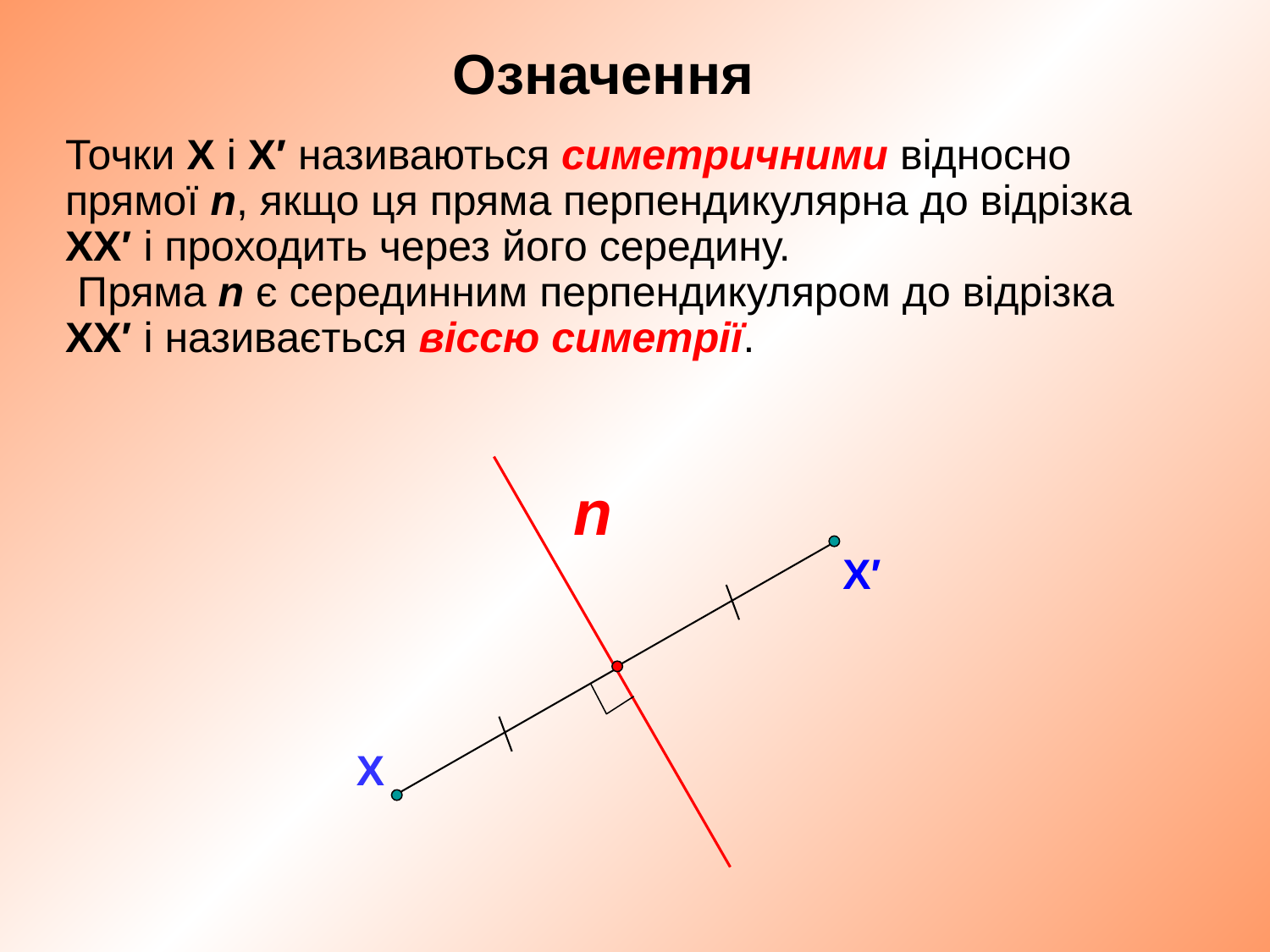

Означення

Точки Х і Х′ називаються симетричними відносно прямої n, якщо ця пряма перпендикулярна до відрізка ХХ′ і проходить через його середину.
 Пряма n є серединним перпендикуляром до відрізка ХХ′ і називається віссю симетрії.

n

Х′

Х